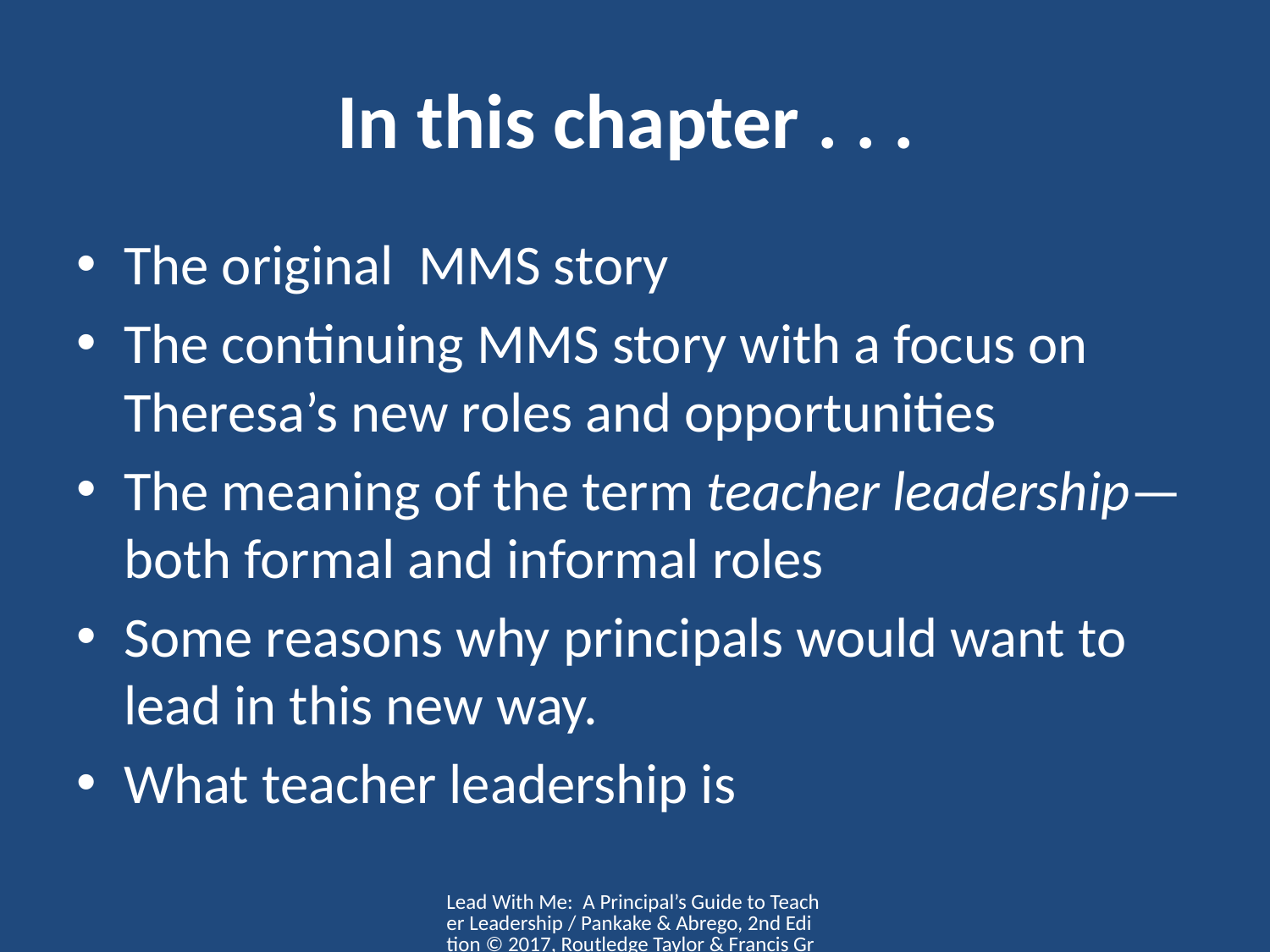

# In this chapter . . .
The original  MMS story
The continuing MMS story with a focus on Theresa’s new roles and opportunities
The meaning of the term teacher leadership—both formal and informal roles
Some reasons why principals would want to lead in this new way.
What teacher leadership is
Lead With Me:  A Principal’s Guide to Teacher Leadership / Pankake & Abrego, 2nd Edition © 2017, Routledge Taylor & Francis Group